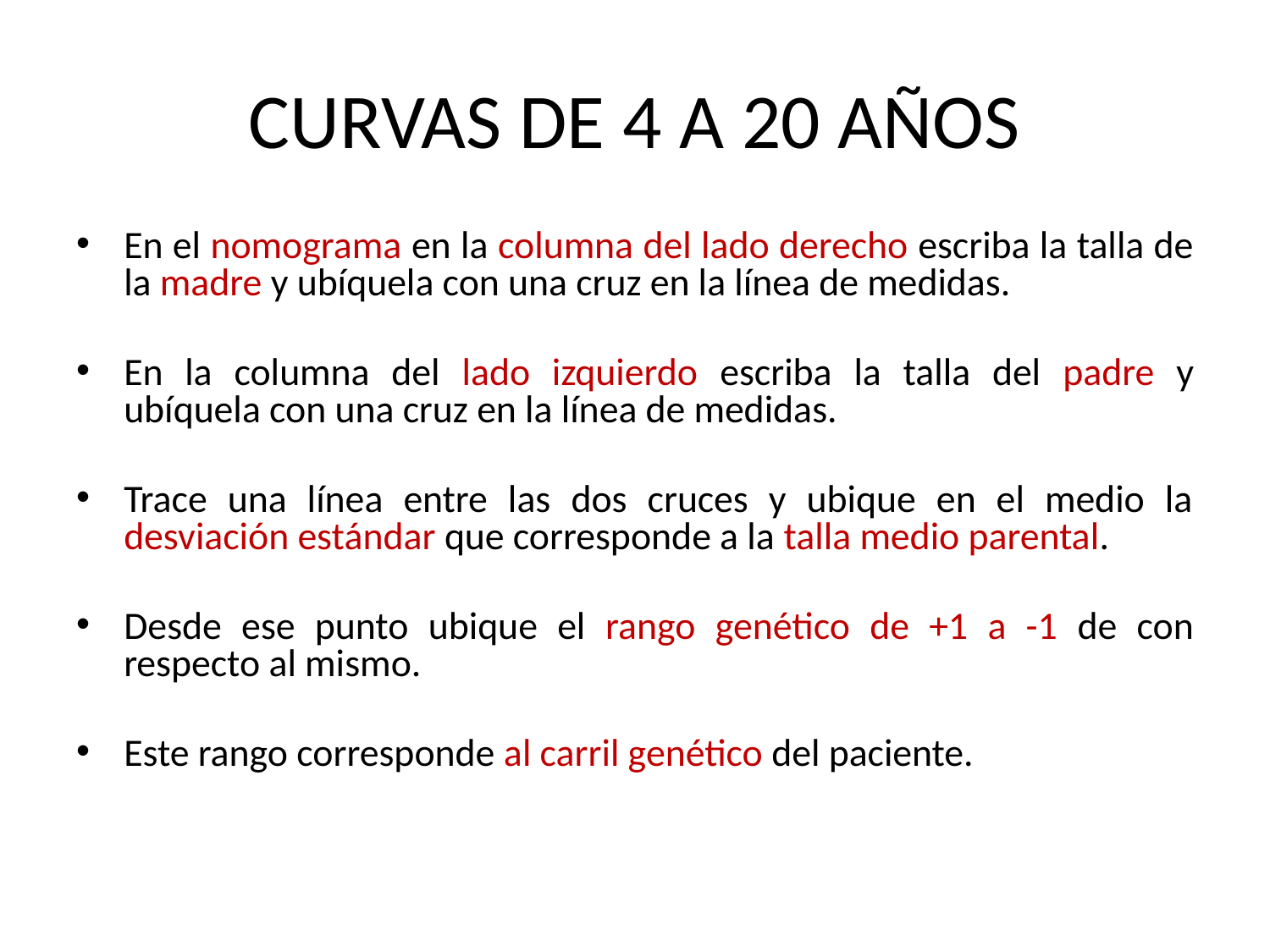

# CURVAS DE 4 A 20 AÑOS
En el nomograma en la columna del lado derecho escriba la talla de la madre y ubíquela con una cruz en la línea de medidas.

En la columna del lado izquierdo escriba la talla del padre y ubíquela con una cruz en la línea de medidas.

Trace una línea entre las dos cruces y ubique en el medio la desviación estándar que corresponde a la talla medio parental.

Desde ese punto ubique el rango genético de +1 a -1 de con respecto al mismo.

Este rango corresponde al carril genético del paciente.